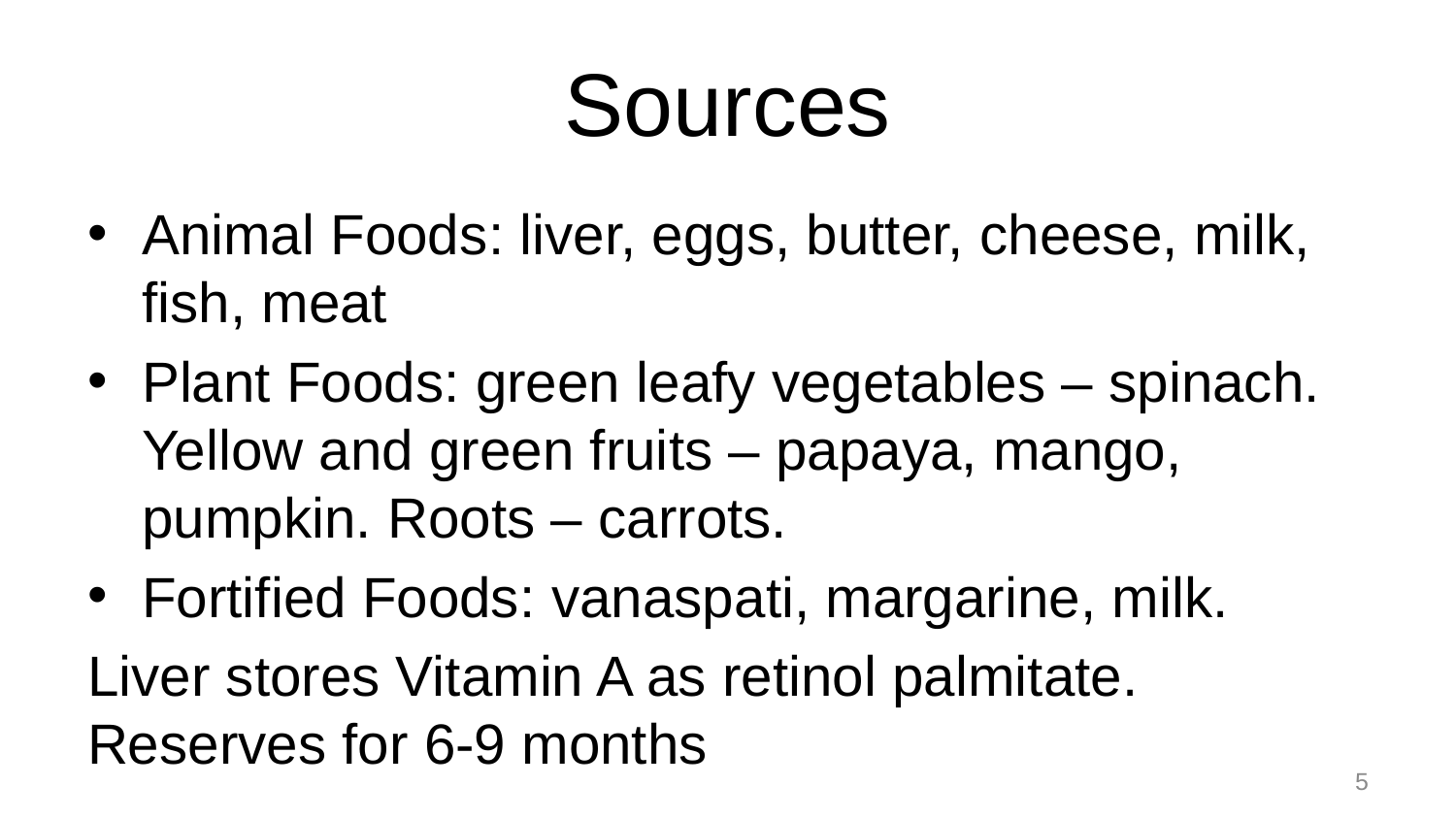

# Sources
Animal Foods: liver, eggs, butter, cheese, milk, fish, meat
Plant Foods: green leafy vegetables – spinach. Yellow and green fruits – papaya, mango, pumpkin. Roots – carrots.
Fortified Foods: vanaspati, margarine, milk.
Liver stores Vitamin A as retinol palmitate. Reserves for 6-9 months
5